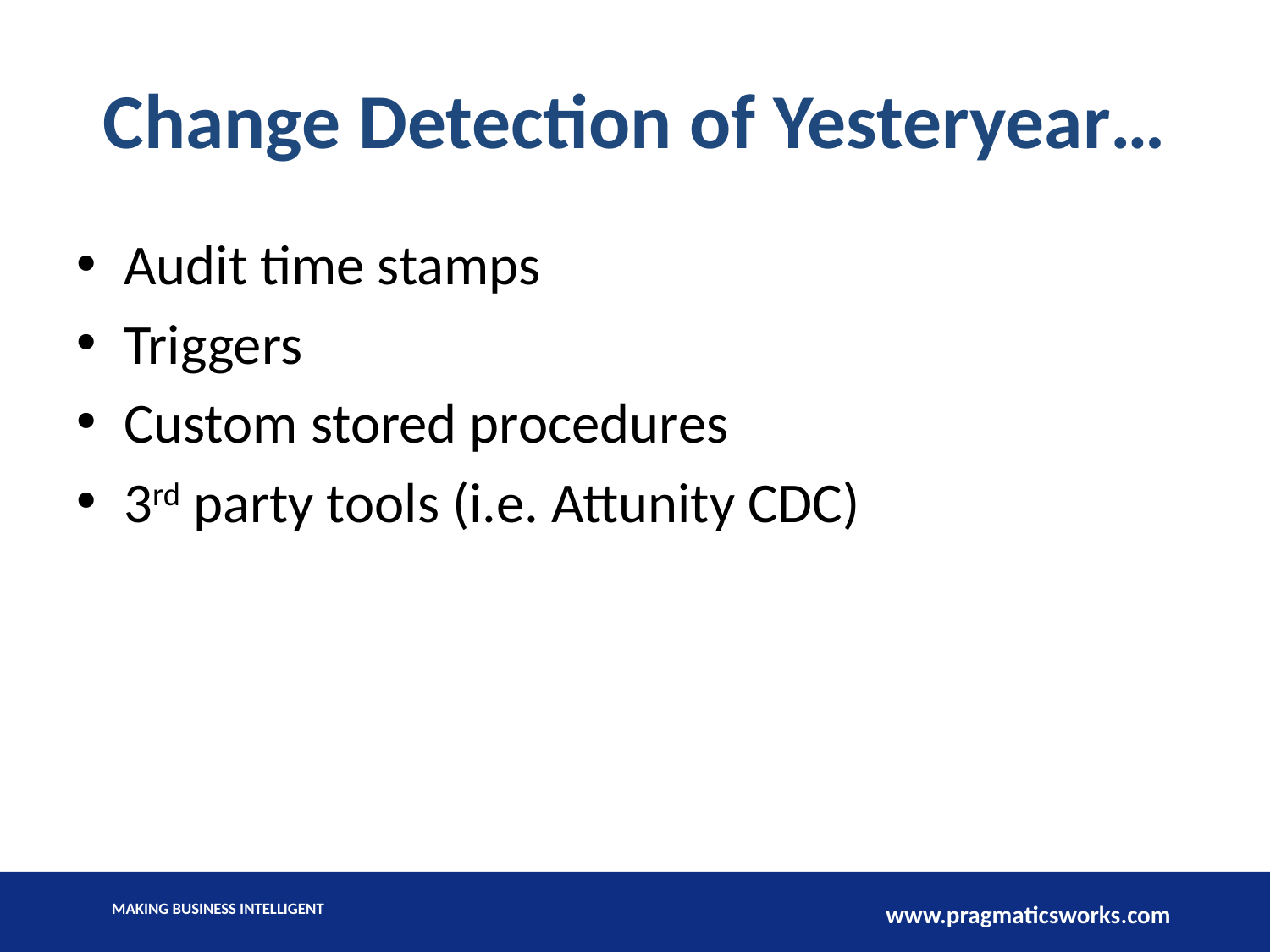

# Change Detection of Yesteryear…
Audit time stamps
Triggers
Custom stored procedures
3rd party tools (i.e. Attunity CDC)